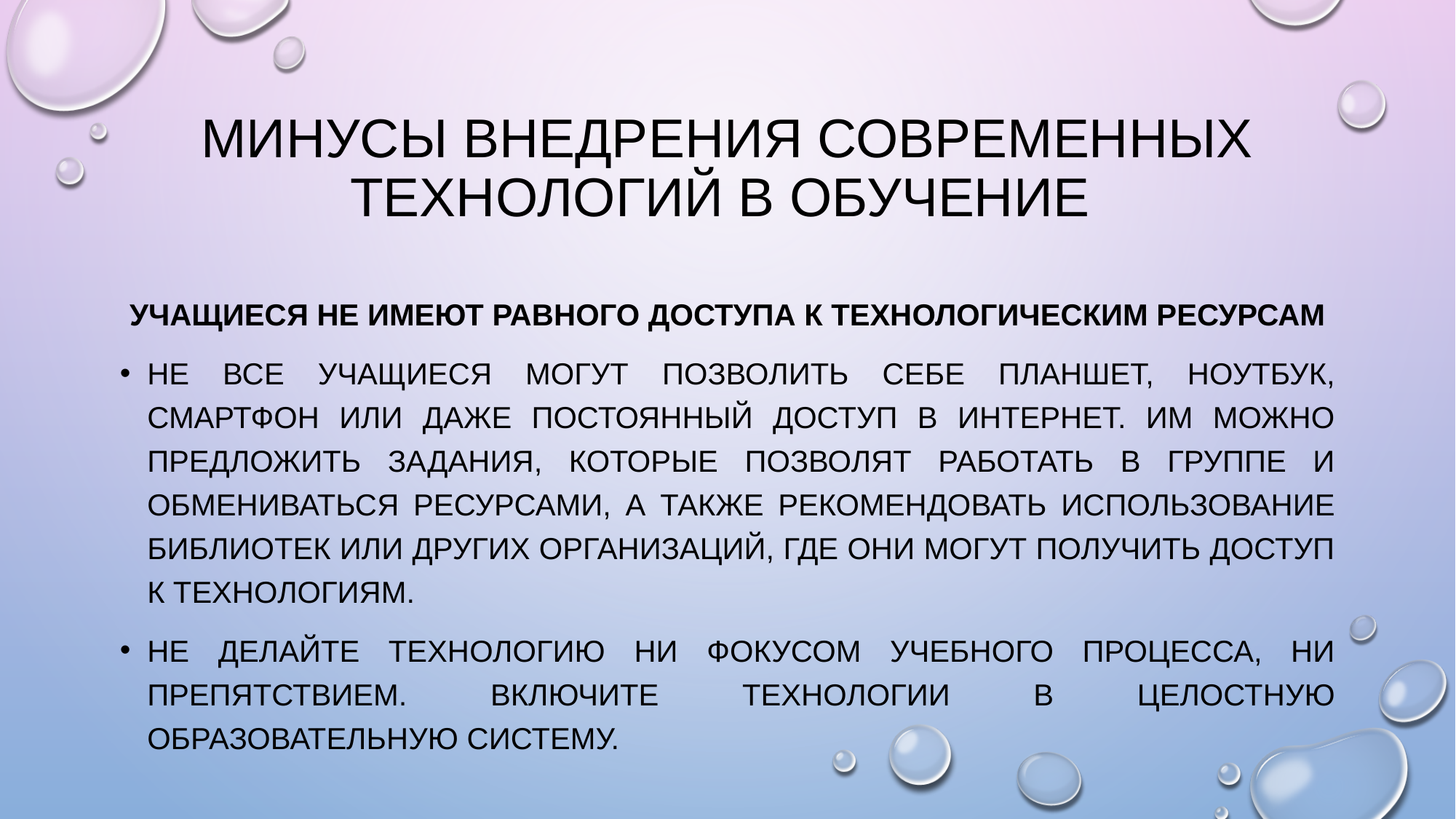

# минусы внедрения современных технологий в обучение
Учащиеся не имеют равного доступа к технологическим ресурсам
Не все учащиеся могут позволить себе планшет, ноутбук, смартфон или даже постоянный доступ в Интернет. Им можно предложить задания, которые позволят работать в группе и обмениваться ресурсами, а также рекомендовать использование библиотек или других организаций, где они могут получить доступ к технологиям.
Не делайте технологию ни фокусом учебного процесса, ни препятствием. Включите технологии в целостную образовательную систему.